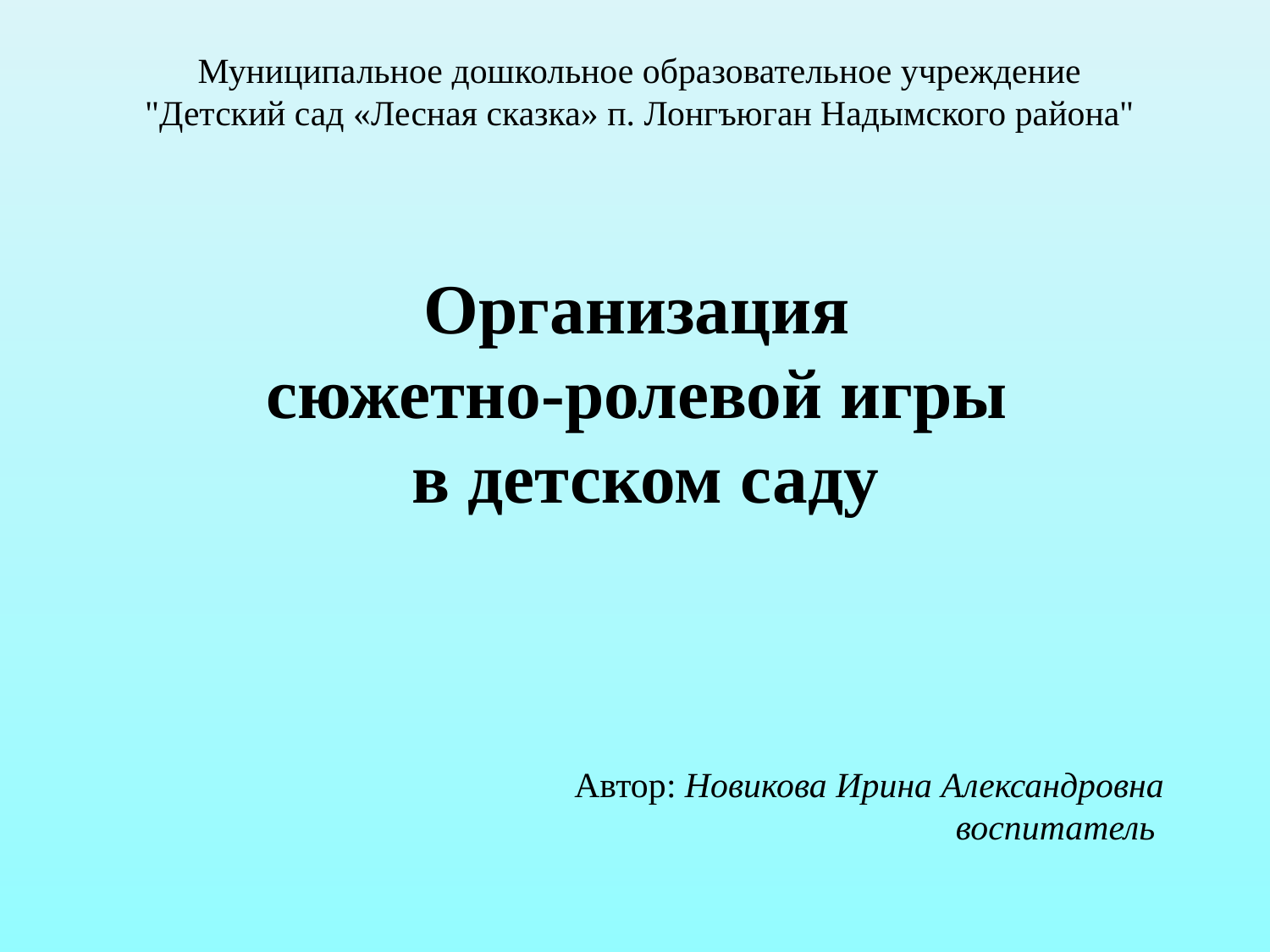

Муниципальное дошкольное образовательное учреждение
"Детский сад «Лесная сказка» п. Лонгъюган Надымского района"
# Организация сюжетно-ролевой игры в детском саду
Автор: Новикова Ирина Александровна
воспитатель